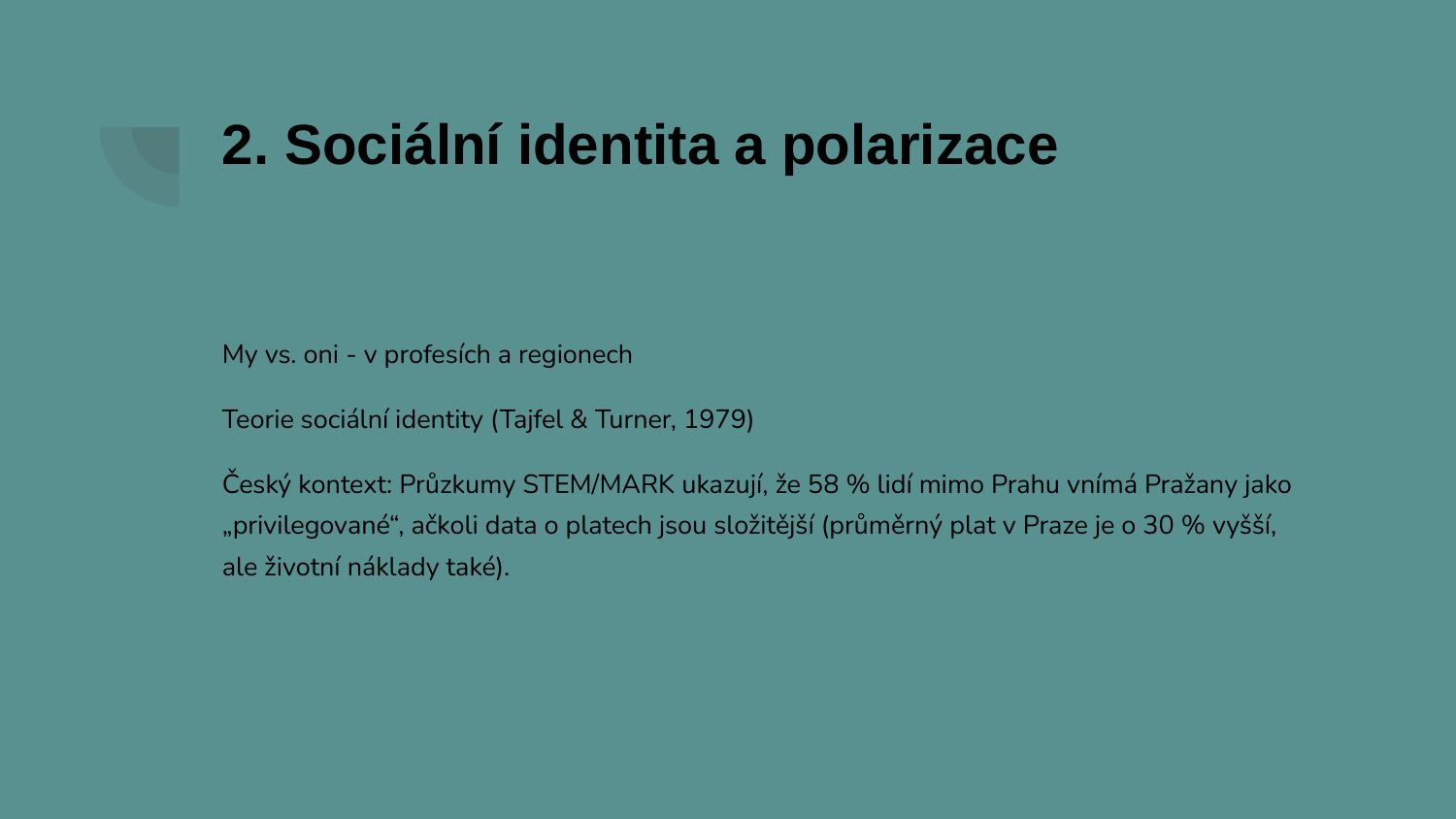

# 2. Sociální identita a polarizace
My vs. oni - v profesích a regionech
Teorie sociální identity (Tajfel & Turner, 1979)
Český kontext: Průzkumy STEM/MARK ukazují, že 58 % lidí mimo Prahu vnímá Pražany jako „privilegované“, ačkoli data o platech jsou složitější (průměrný plat v Praze je o 30 % vyšší, ale životní náklady také).